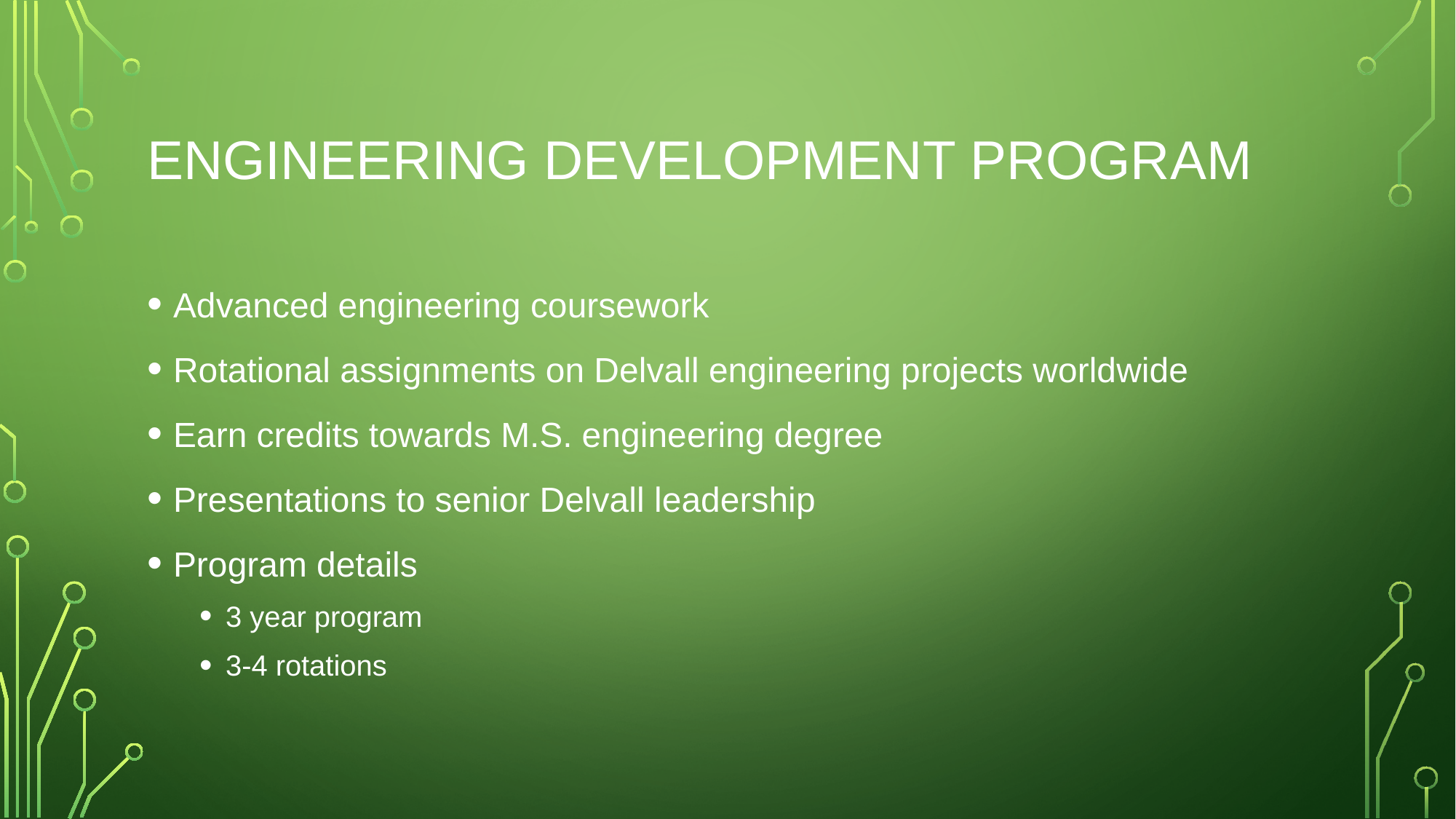

# Engineering Development Program
Advanced engineering coursework
Rotational assignments on Delvall engineering projects worldwide
Earn credits towards M.S. engineering degree
Presentations to senior Delvall leadership
Program details
3 year program
3-4 rotations